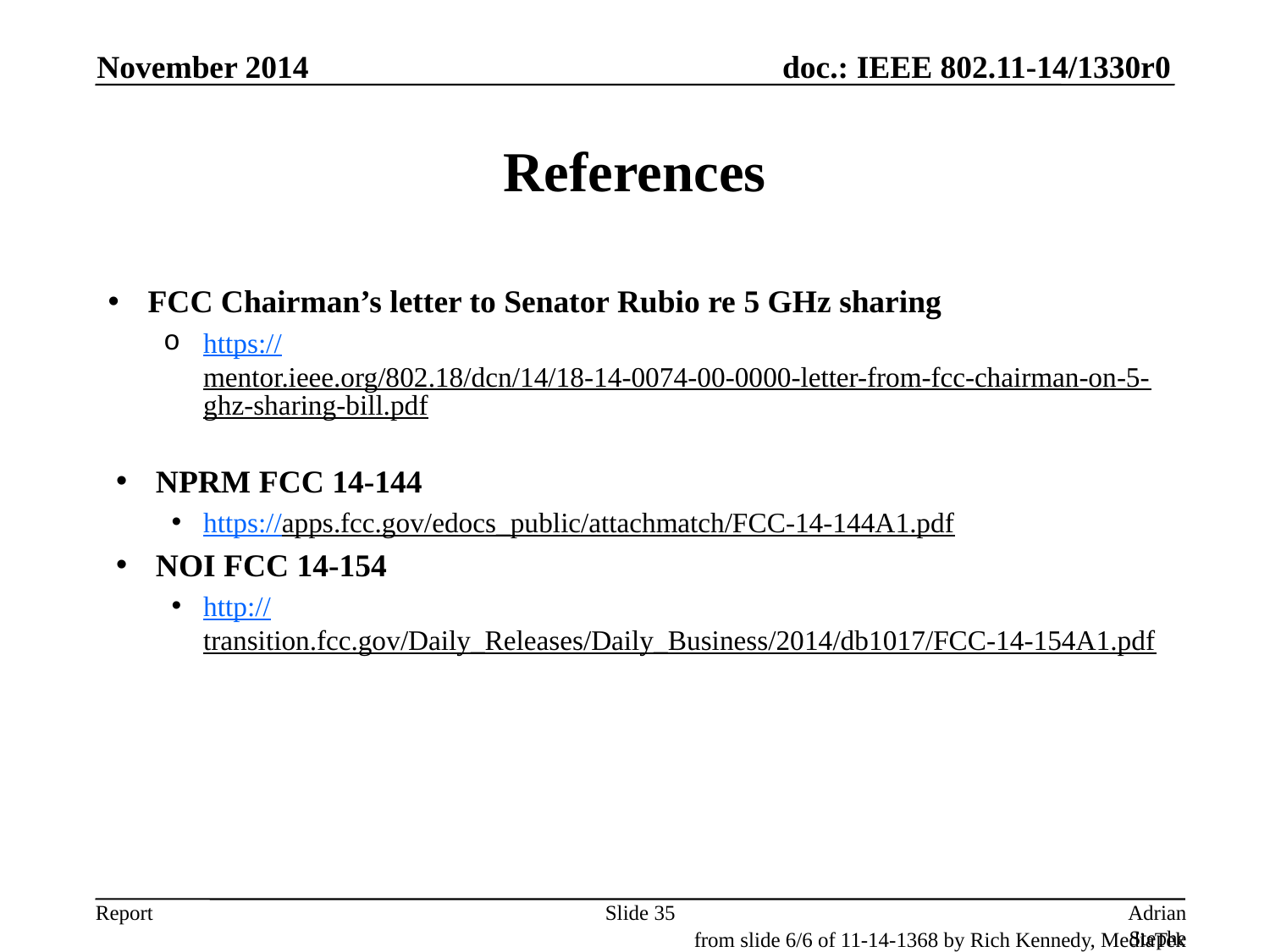

November 2014
# References
FCC Chairman’s letter to Senator Rubio re 5 GHz sharing
https://mentor.ieee.org/802.18/dcn/14/18-14-0074-00-0000-letter-from-fcc-chairman-on-5-ghz-sharing-bill.pdf
NPRM FCC 14-144
https://apps.fcc.gov/edocs_public/attachmatch/FCC-14-144A1.pdf
NOI FCC 14-154
http://transition.fcc.gov/Daily_Releases/Daily_Business/2014/db1017/FCC-14-154A1.pdf
Slide 35
Adrian Stephens, Intel Corporation
from slide 6/6 of 11-14-1368 by Rich Kennedy, MediaTek